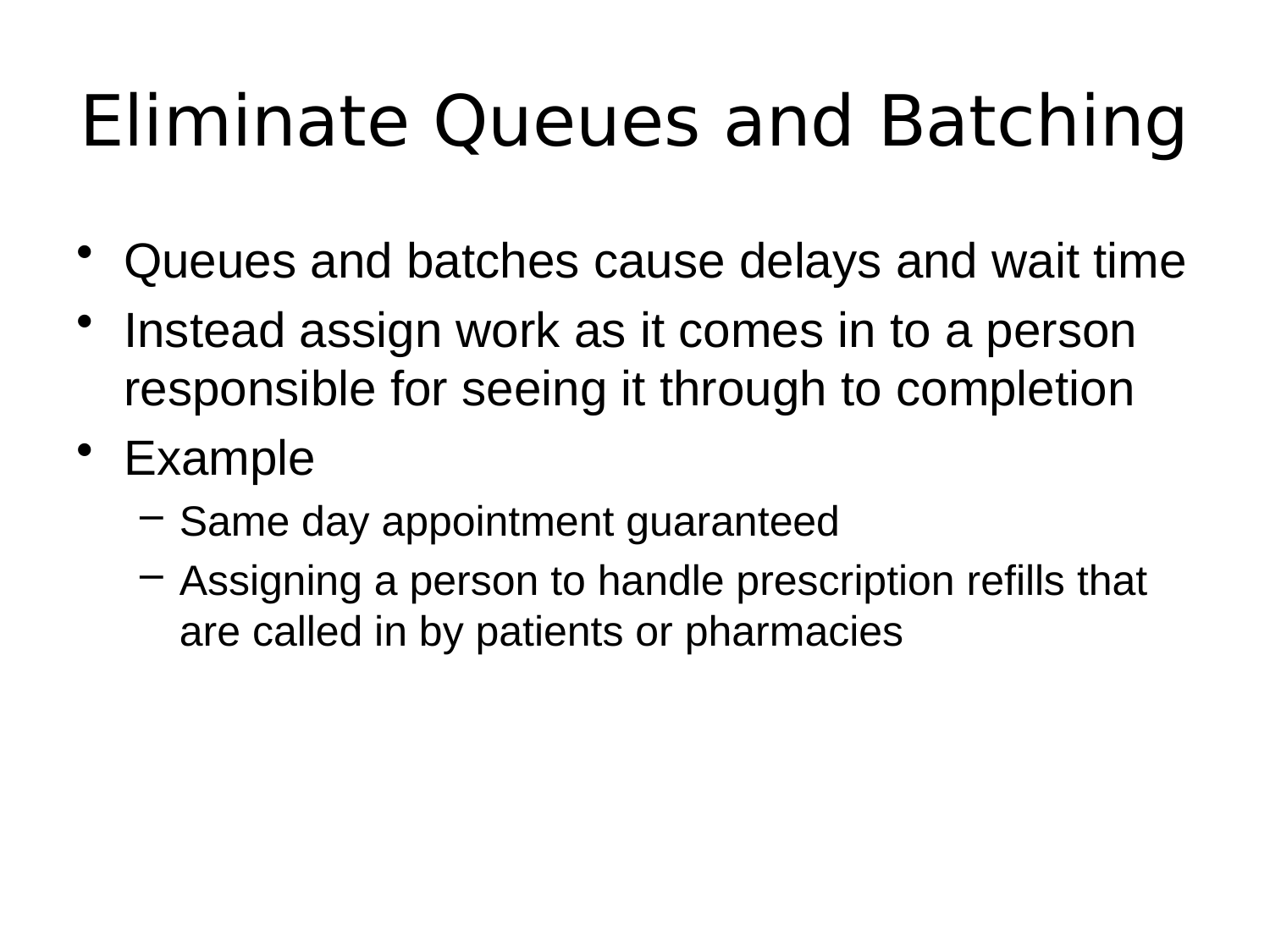

# Eliminate Queues and Batching
Queues and batches cause delays and wait time
Instead assign work as it comes in to a person responsible for seeing it through to completion
Example
Same day appointment guaranteed
Assigning a person to handle prescription refills that are called in by patients or pharmacies